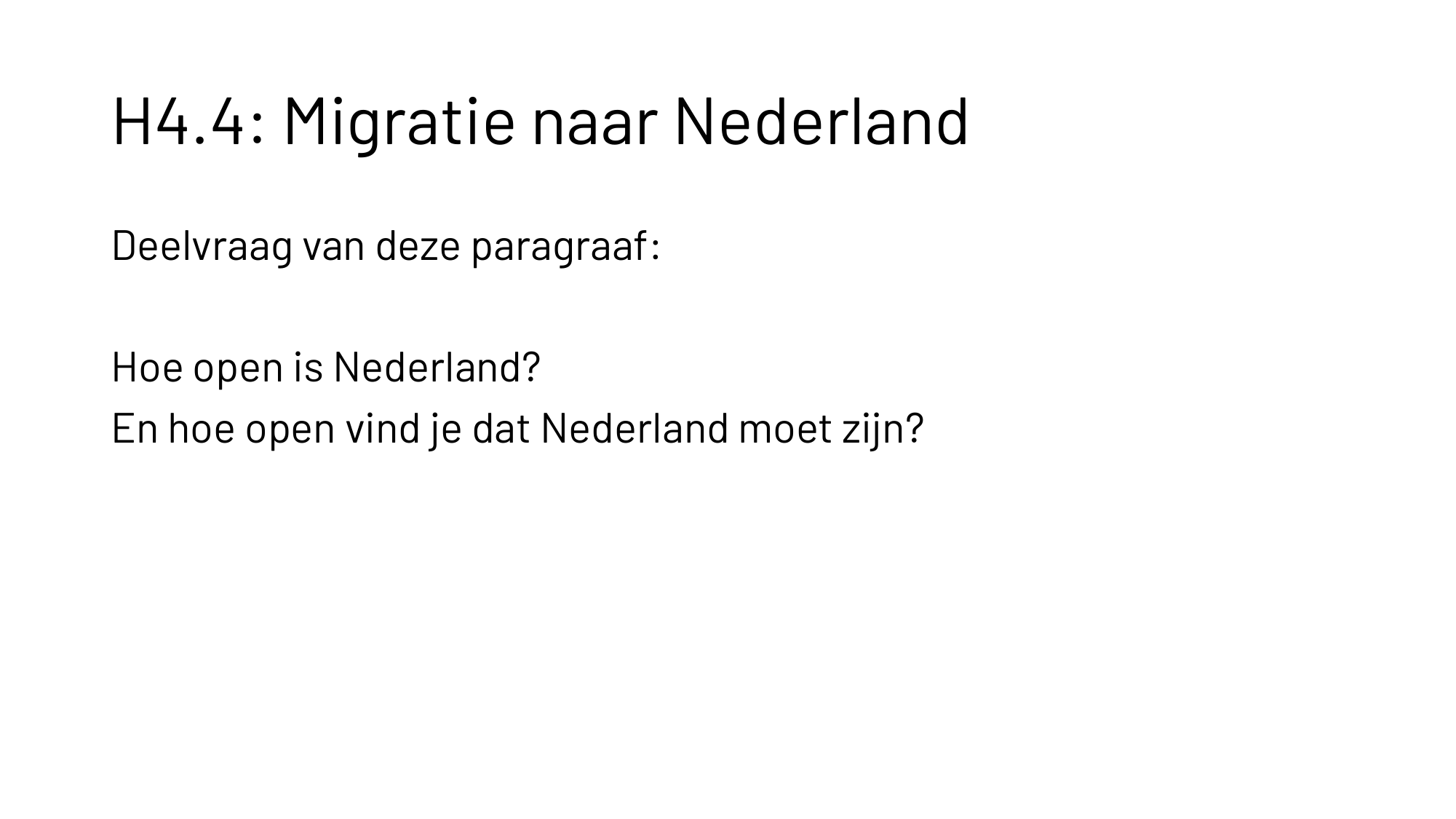

# H4.4: Migratie naar Nederland
Deelvraag van deze paragraaf:

Hoe open is Nederland?
En hoe open vind je dat Nederland moet zijn?